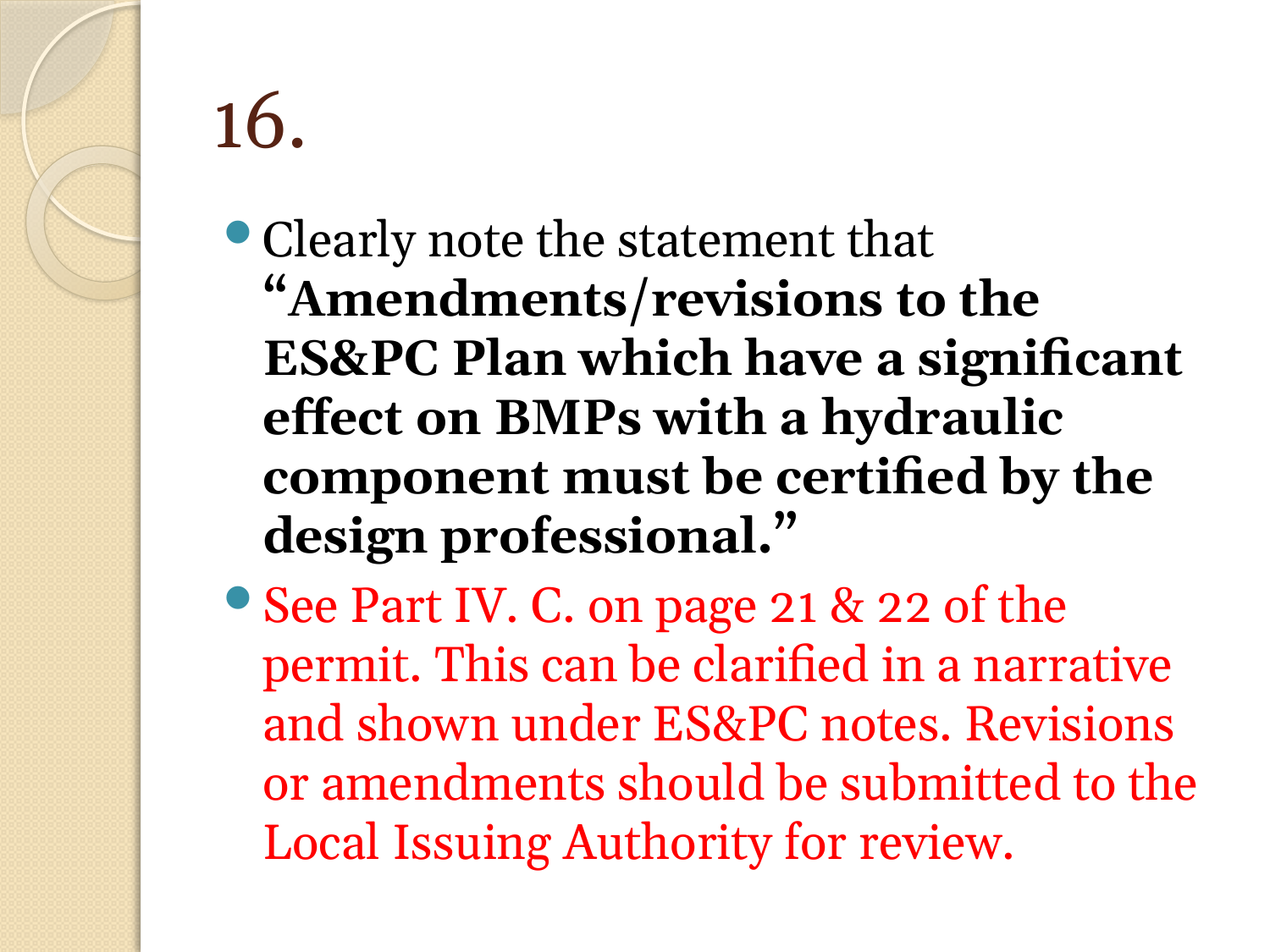

# 16.
Clearly note the statement that “Amendments/revisions to the ES&PC Plan which have a significant effect on BMPs with a hydraulic component must be certified by the design professional.”
See Part IV. C. on page 21 & 22 of the permit. This can be clarified in a narrative and shown under ES&PC notes. Revisions or amendments should be submitted to the Local Issuing Authority for review.